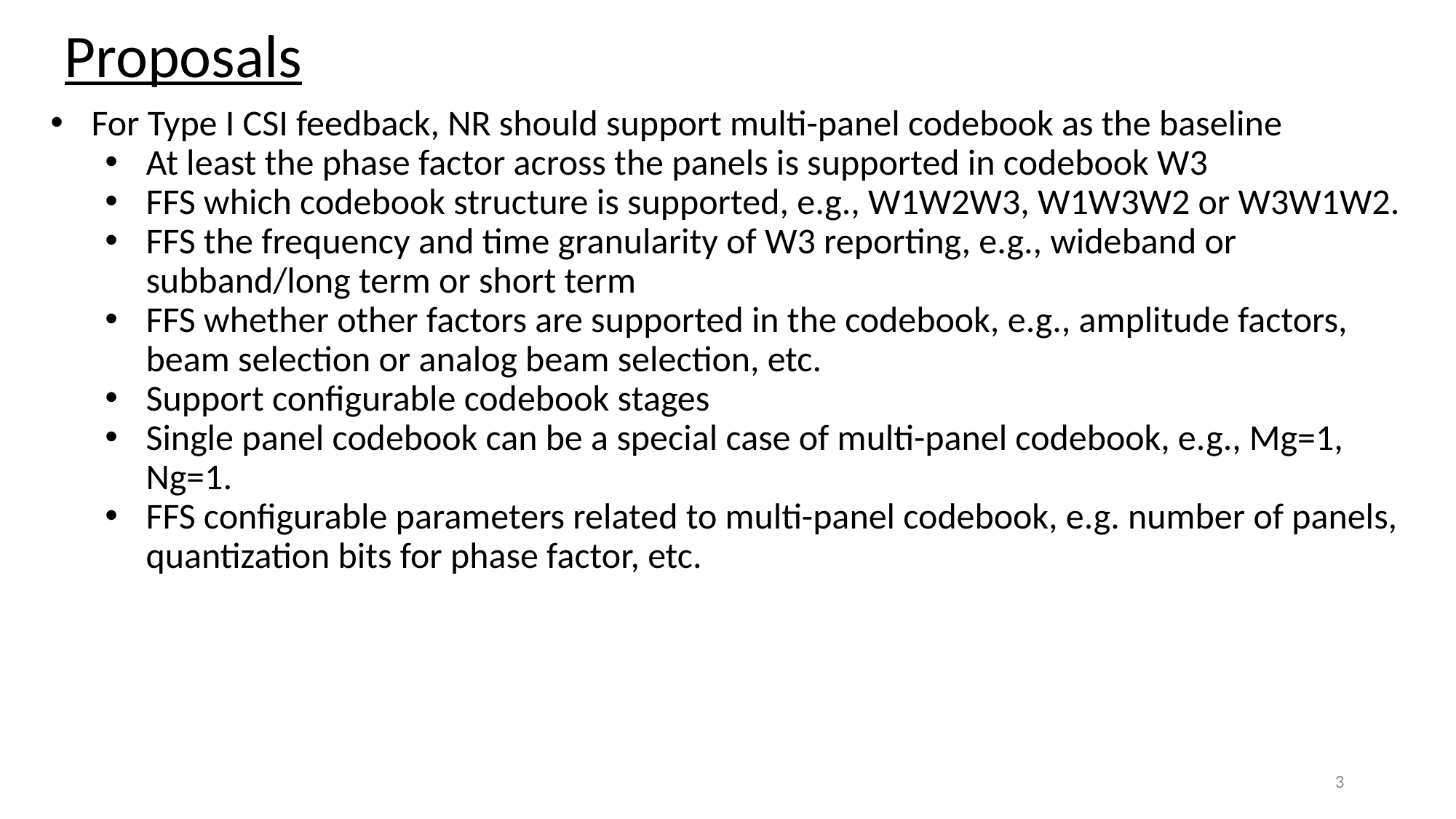

# Proposals
For Type I CSI feedback, NR should support multi-panel codebook as the baseline
At least the phase factor across the panels is supported in codebook W3
FFS which codebook structure is supported, e.g., W1W2W3, W1W3W2 or W3W1W2.
FFS the frequency and time granularity of W3 reporting, e.g., wideband or subband/long term or short term
FFS whether other factors are supported in the codebook, e.g., amplitude factors, beam selection or analog beam selection, etc.
Support configurable codebook stages
Single panel codebook can be a special case of multi-panel codebook, e.g., Mg=1, Ng=1.
FFS configurable parameters related to multi-panel codebook, e.g. number of panels, quantization bits for phase factor, etc.

3